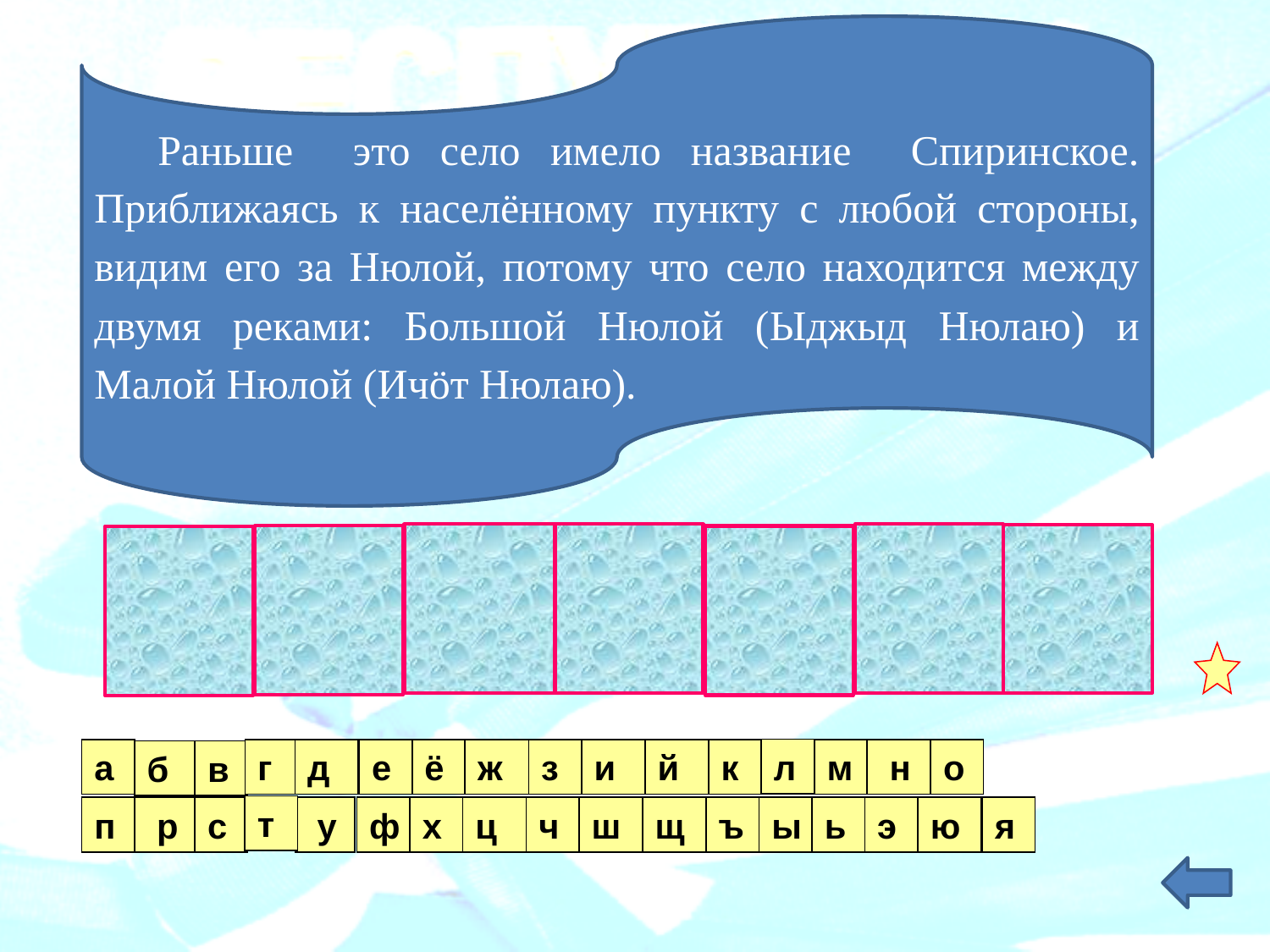

Раньше  это село имело название  Спиринское. Приближаясь к населённому пункту с любой стороны, видим его за Нюлой, потому что село находится между двумя реками: Большой Нюлой (Ыджыд Нюлаю) и Малой Нюлой (Ичöт Нюлаю).

Е
У
Л
Ь
З
А
Н

л
а
г
д
е
ё
ж
з
и
й
к
м
 н
о
б
в
т
п
 р
с
 у
ф
х
ц
ч
ш
щ
ъ
ы
ь
э
ю
я